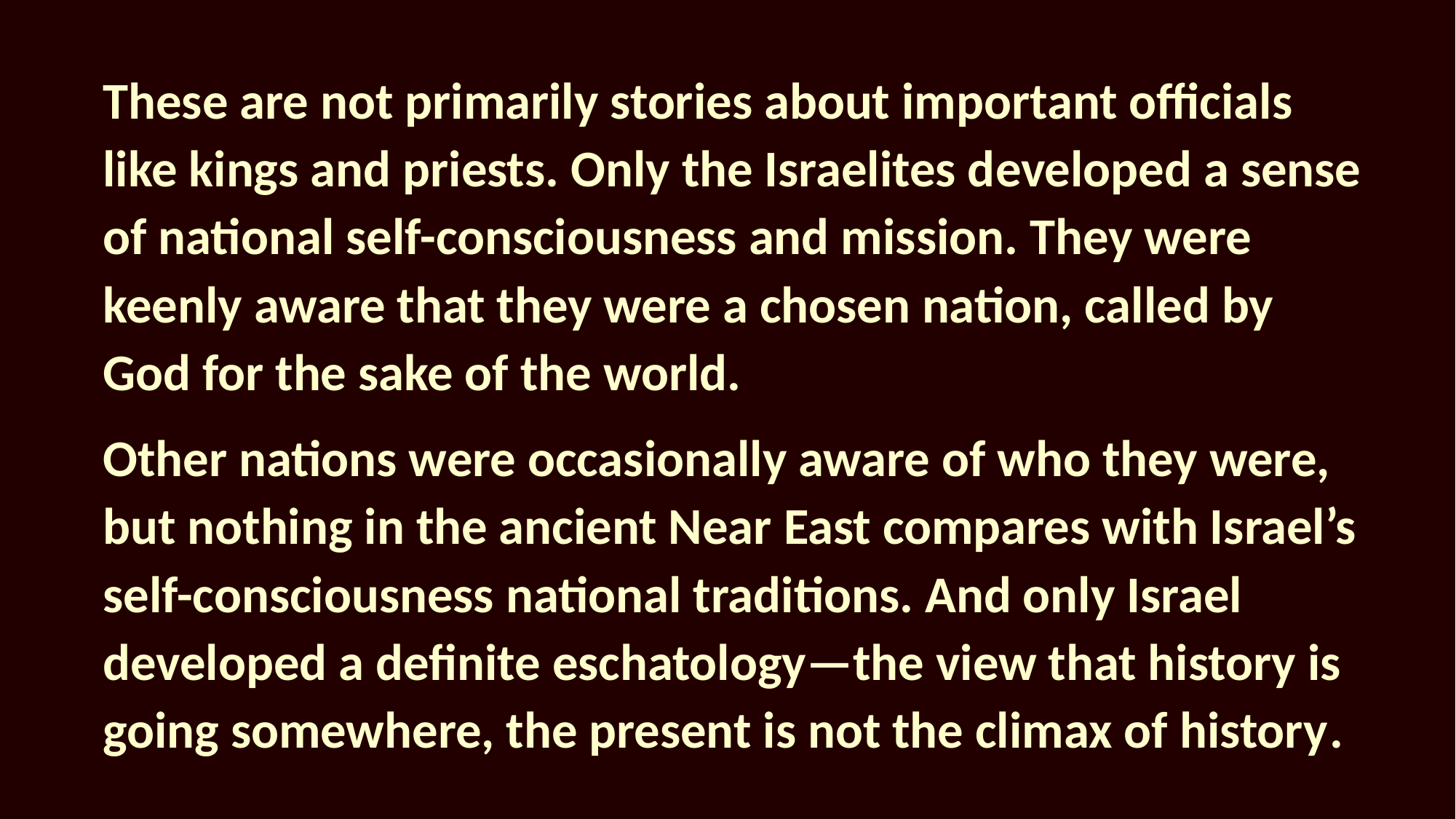

These are not primarily stories about important officials like kings and priests. Only the Israelites developed a sense of national self-consciousness and mission. They were keenly aware that they were a chosen nation, called by God for the sake of the world.
Other nations were occasionally aware of who they were, but nothing in the ancient Near East compares with Israel’s self-consciousness national traditions. And only Israel developed a definite eschatology—the view that history is going somewhere, the present is not the climax of history.